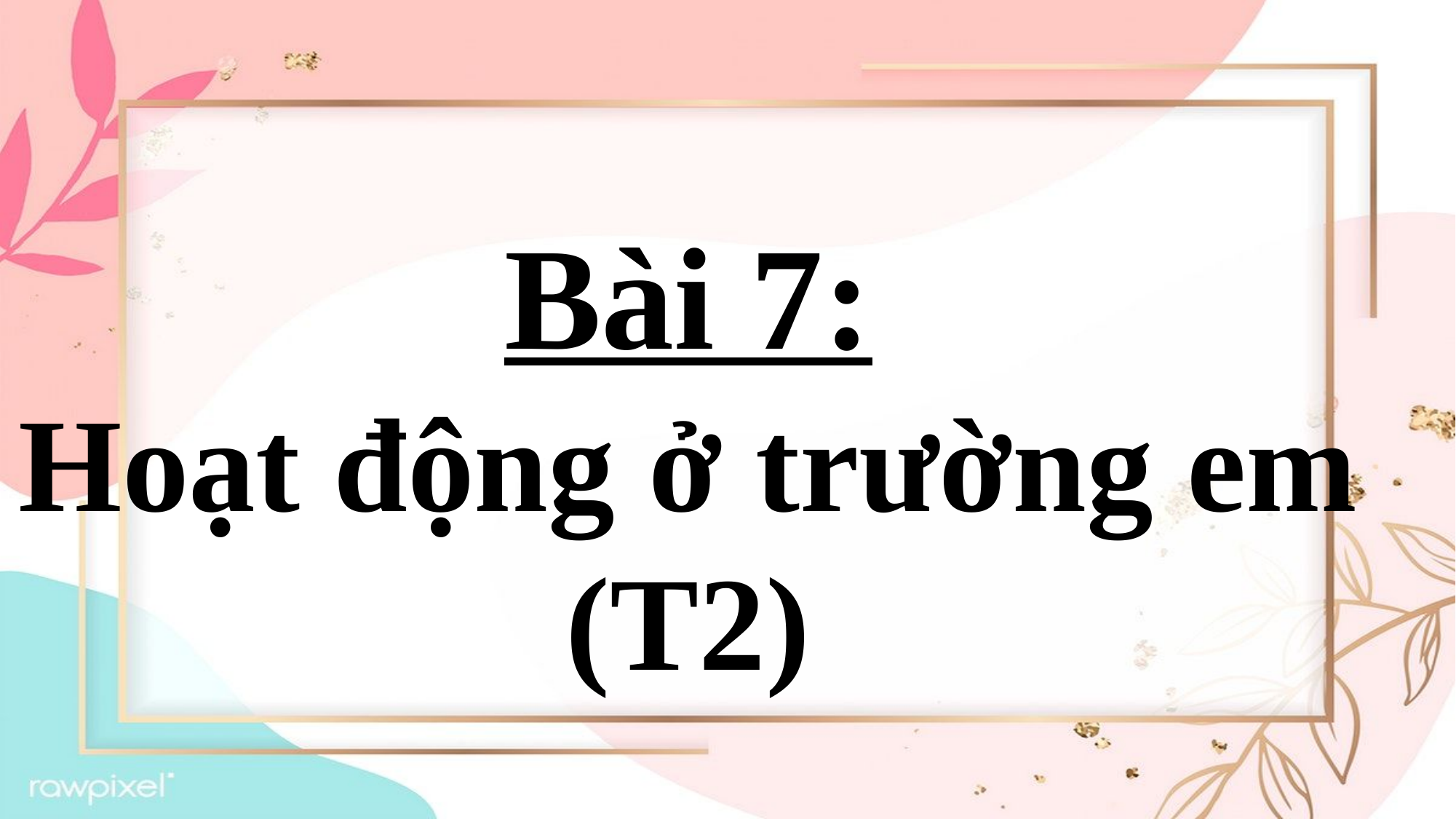

#
 Bài 7:
Hoạt động ở trường em
(T2)